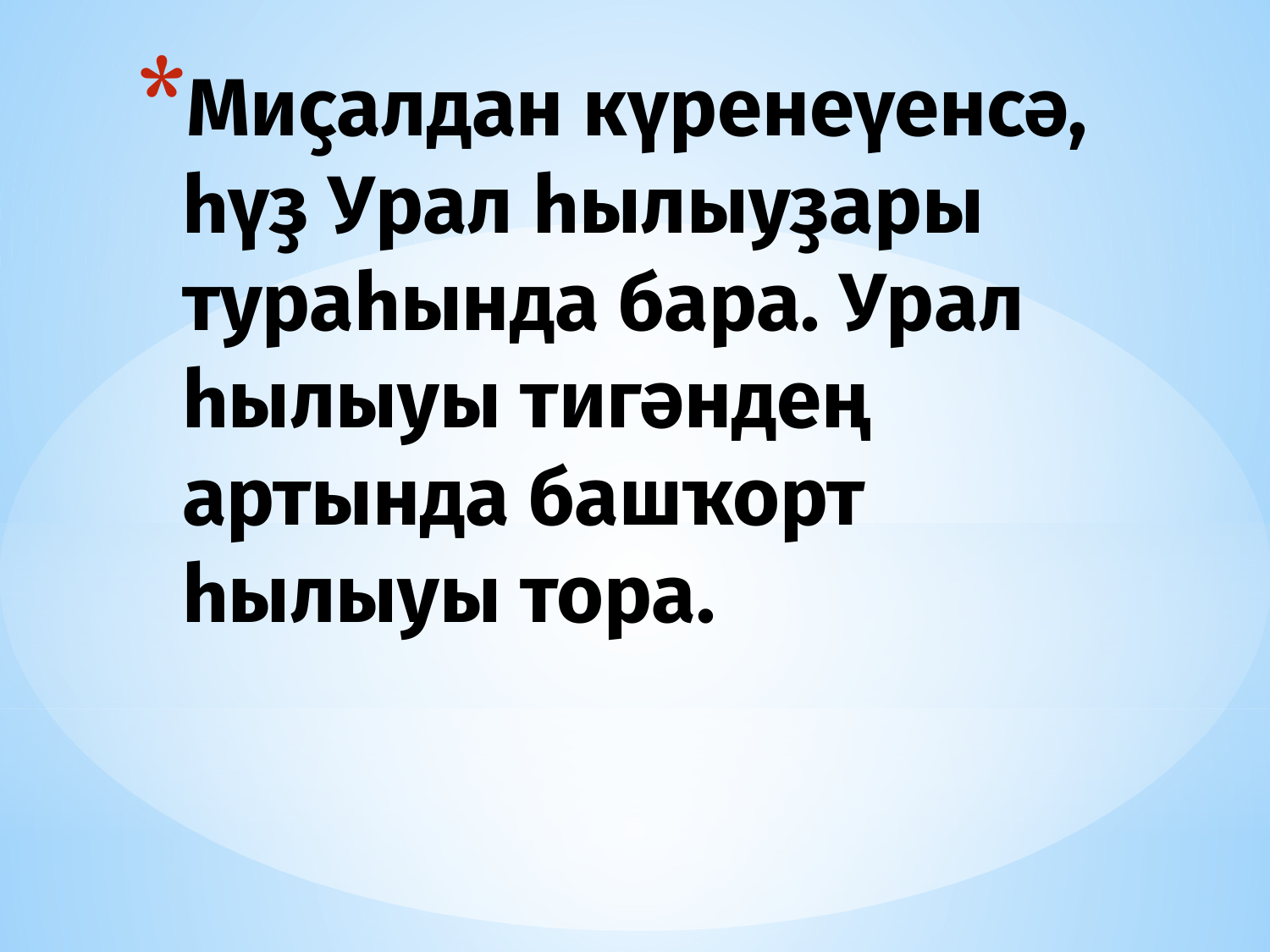

# Миҫалдан күренеүенсә, һүҙ Урал һылыуҙары тураһында бара. Урал һылыуы тигәндең артында башҡорт һылыуы тора.